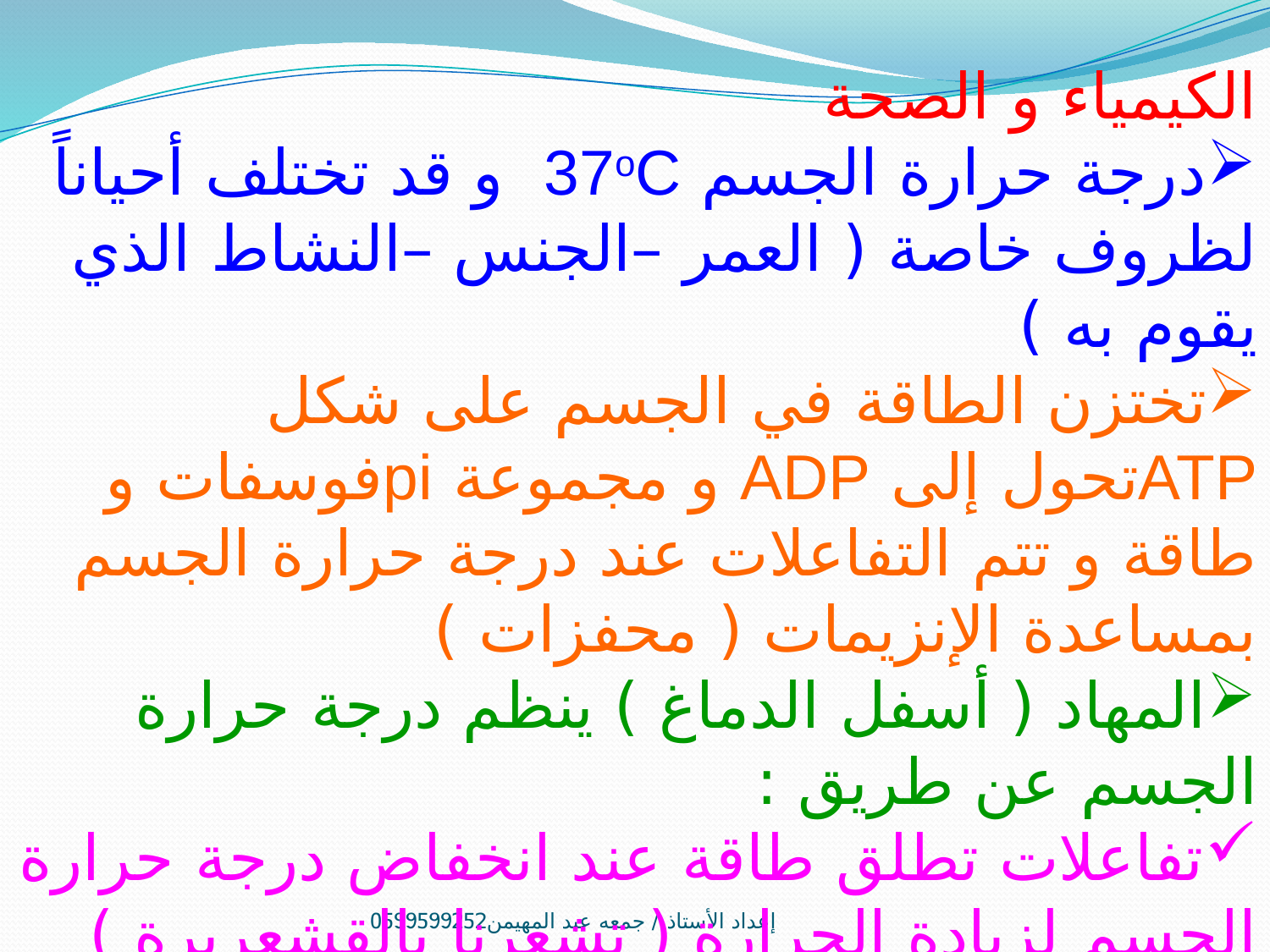

الكيمياء و الصحة
درجة حرارة الجسم 37oC  و قد تختلف أحياناً لظروف خاصة ( العمر –الجنس –النشاط الذي يقوم به )
تختزن الطاقة في الجسم على شكل ATPتحول إلى ADP و مجموعة piفوسفات و طاقة و تتم التفاعلات عند درجة حرارة الجسم بمساعدة الإنزيمات ( محفزات )
المهاد ( أسفل الدماغ ) ينظم درجة حرارة الجسم عن طريق :
تفاعلات تطلق طاقة عند انخفاض درجة حرارة الجسم لزيادة الحرارة ( تشعرنا بالقشعريرة )
زيادة إفراز العرق عند ارتفاع درجة الحرارة ( لخفض الحرارة )
إعداد الأستاذ / جمعه عبد المهيمن0599599252